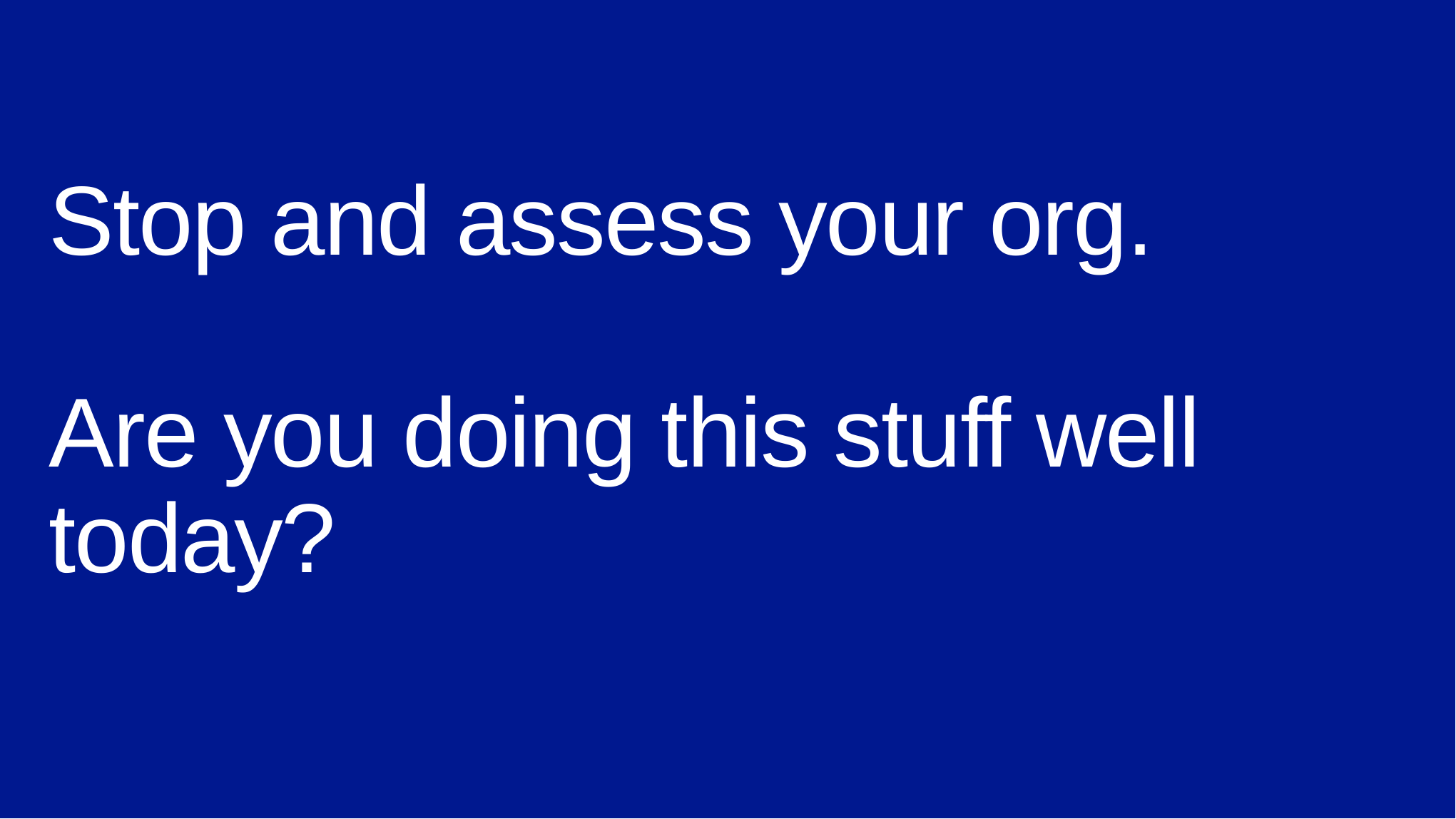

# Stop and assess your org. Are you doing this stuff well today?